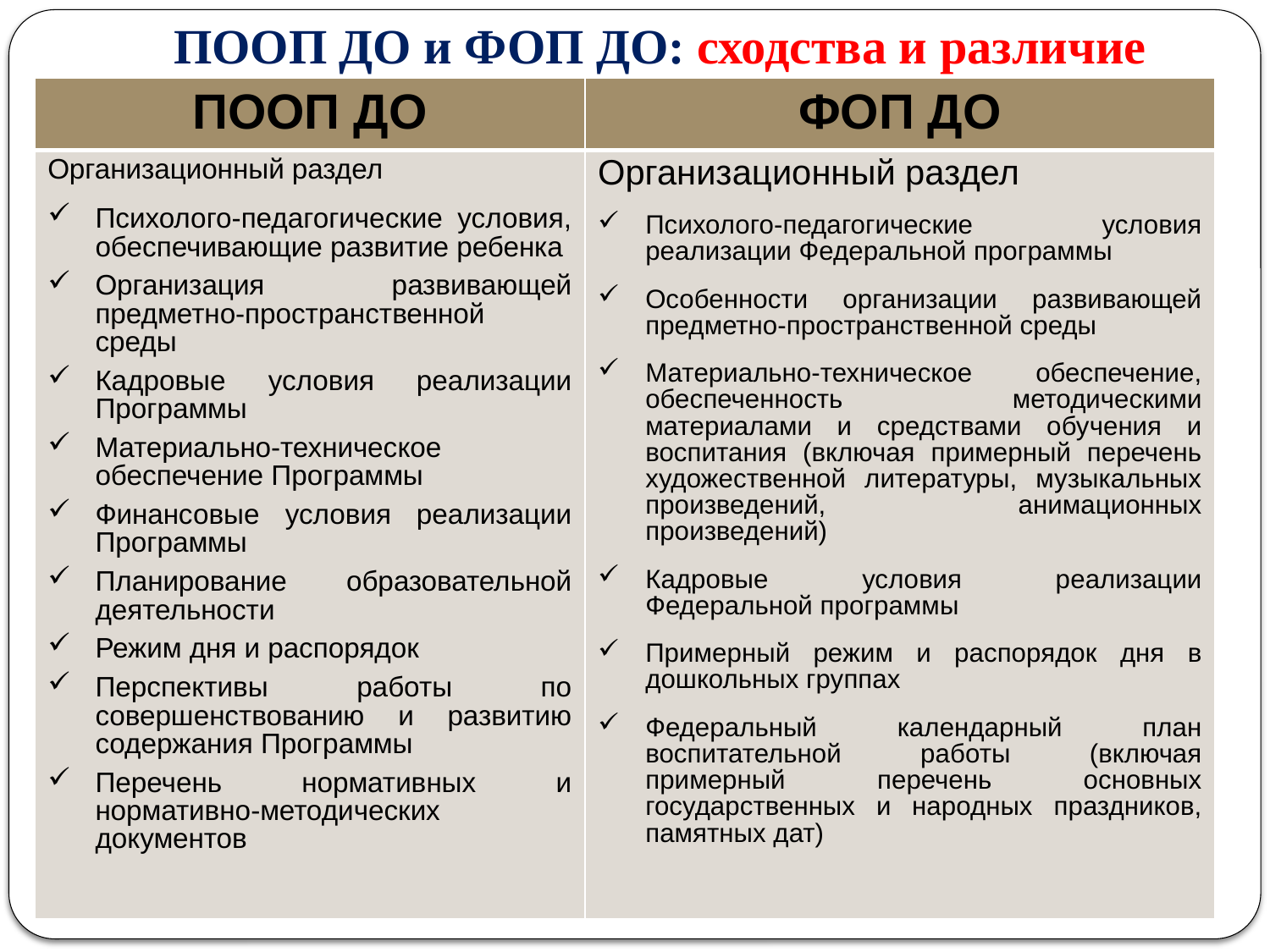

ПООП ДО и ФОП ДО: сходства и различие
| ПООП ДО | ФОП ДО |
| --- | --- |
| Организационный раздел Психолого-педагогические условия, обеспечивающие развитие ребенка Организация развивающей предметно-пространственной среды Кадровые условия реализации Программы Материально-техническое обеспечение Программы Финансовые условия реализации Программы Планирование образовательной деятельности Режим дня и распорядок Перспективы работы по совершенствованию и развитию содержания Программы Перечень нормативных и нормативно-методических документов | Организационный раздел Психолого-педагогические условия реализации Федеральной программы Особенности организации развивающей предметно-пространственной среды Материально-техническое обеспечение, обеспеченность методическими материалами и средствами обучения и воспитания (включая примерный перечень художественной литературы, музыкальных произведений, анимационных произведений) Кадровые условия реализации Федеральной программы Примерный режим и распорядок дня в дошкольных группах Федеральный календарный план воспитательной работы (включая примерный перечень основных государственных и народных праздников, памятных дат) |